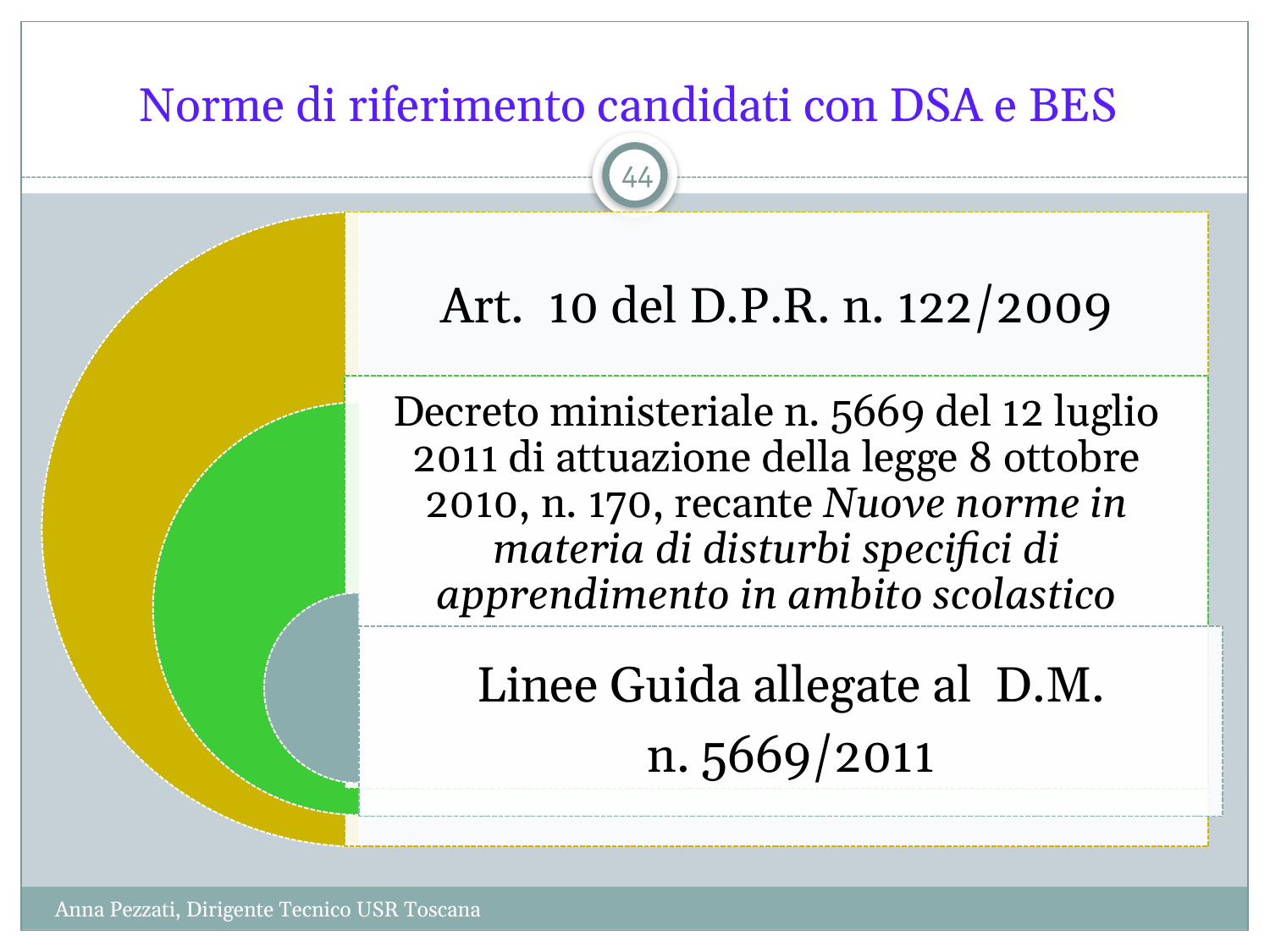

# Norme di riferimento candidati con DSA e BES
44
Art.  10 del D.P.R. n. 122/2009

Decreto ministeriale n. 5669 del 12 luglio 2011 di attuazione della legge 8 ottobre 2010, n. 170, recante Nuove norme in materia di disturbi specifici di apprendimento in ambito scolastico
Linee Guida allegate al  D.M.
 n. 5669/2011
Anna Pezzati, Dirigente Tecnico USR Toscana